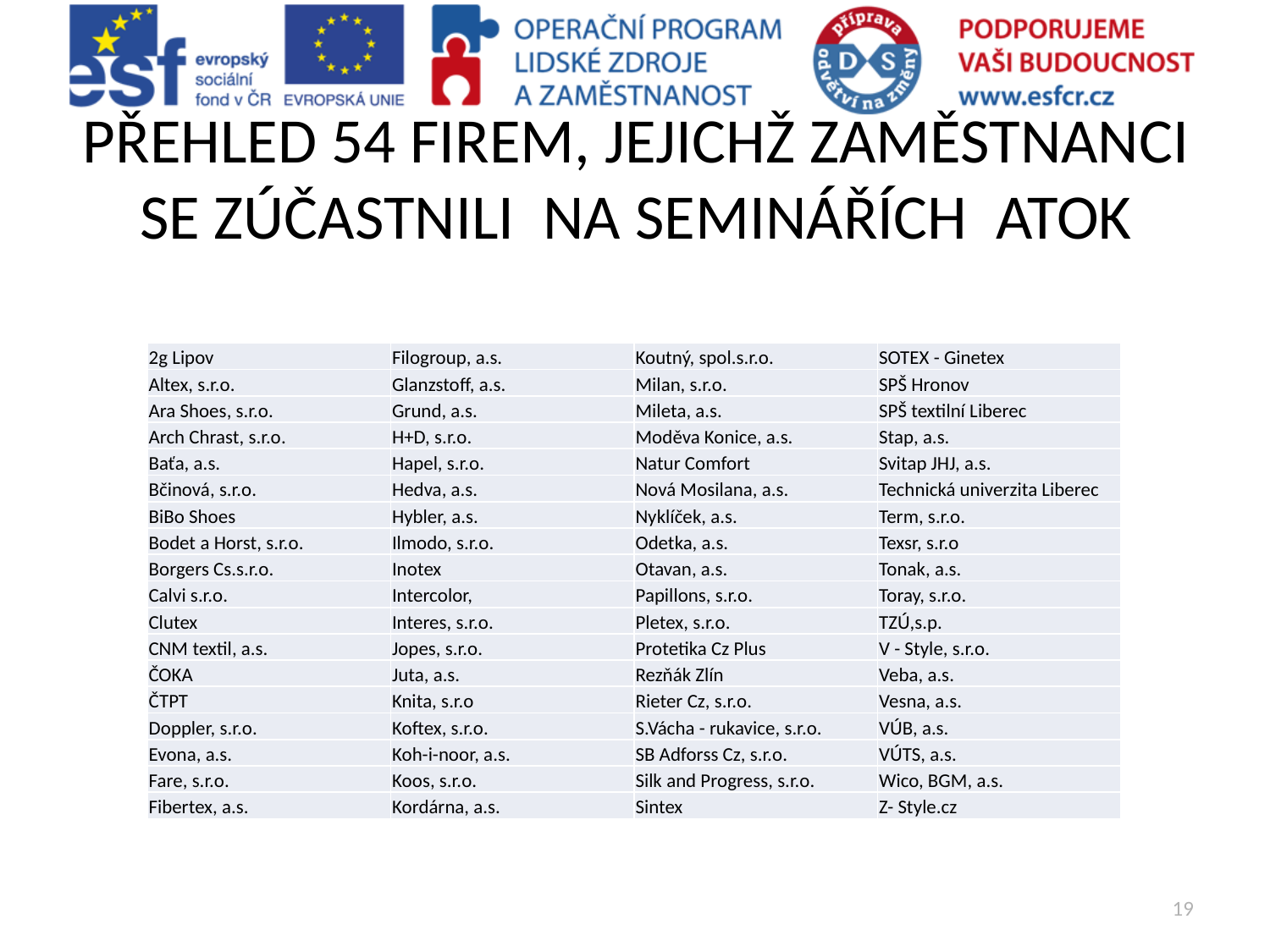

# PŘEHLED 54 FIREM, JEJICHŽ ZAMĚSTNANCI SE ZÚČASTNILI  NA SEMINÁŘÍCH  ATOK
| 2g Lipov | Filogroup, a.s. | Koutný, spol.s.r.o. | SOTEX - Ginetex |
| --- | --- | --- | --- |
| Altex, s.r.o. | Glanzstoff, a.s. | Milan, s.r.o. | SPŠ Hronov |
| Ara Shoes, s.r.o. | Grund, a.s. | Mileta, a.s. | SPŠ textilní Liberec |
| Arch Chrast, s.r.o. | H+D, s.r.o. | Moděva Konice, a.s. | Stap, a.s. |
| Baťa, a.s. | Hapel, s.r.o. | Natur Comfort | Svitap JHJ, a.s. |
| Bčinová, s.r.o. | Hedva, a.s. | Nová Mosilana, a.s. | Technická univerzita Liberec |
| BiBo Shoes | Hybler, a.s. | Nyklíček, a.s. | Term, s.r.o. |
| Bodet a Horst, s.r.o. | Ilmodo, s.r.o. | Odetka, a.s. | Texsr, s.r.o |
| Borgers Cs.s.r.o. | Inotex | Otavan, a.s. | Tonak, a.s. |
| Calvi s.r.o. | Intercolor, | Papillons, s.r.o. | Toray, s.r.o. |
| Clutex | Interes, s.r.o. | Pletex, s.r.o. | TZÚ,s.p. |
| CNM textil, a.s. | Jopes, s.r.o. | Protetika Cz Plus | V - Style, s.r.o. |
| ČOKA | Juta, a.s. | Rezňák Zlín | Veba, a.s. |
| ČTPT | Knita, s.r.o | Rieter Cz, s.r.o. | Vesna, a.s. |
| Doppler, s.r.o. | Koftex, s.r.o. | S.Vácha - rukavice, s.r.o. | VÚB, a.s. |
| Evona, a.s. | Koh-i-noor, a.s. | SB Adforss Cz, s.r.o. | VÚTS, a.s. |
| Fare, s.r.o. | Koos, s.r.o. | Silk and Progress, s.r.o. | Wico, BGM, a.s. |
| Fibertex, a.s. | Kordárna, a.s. | Sintex | Z- Style.cz |
19